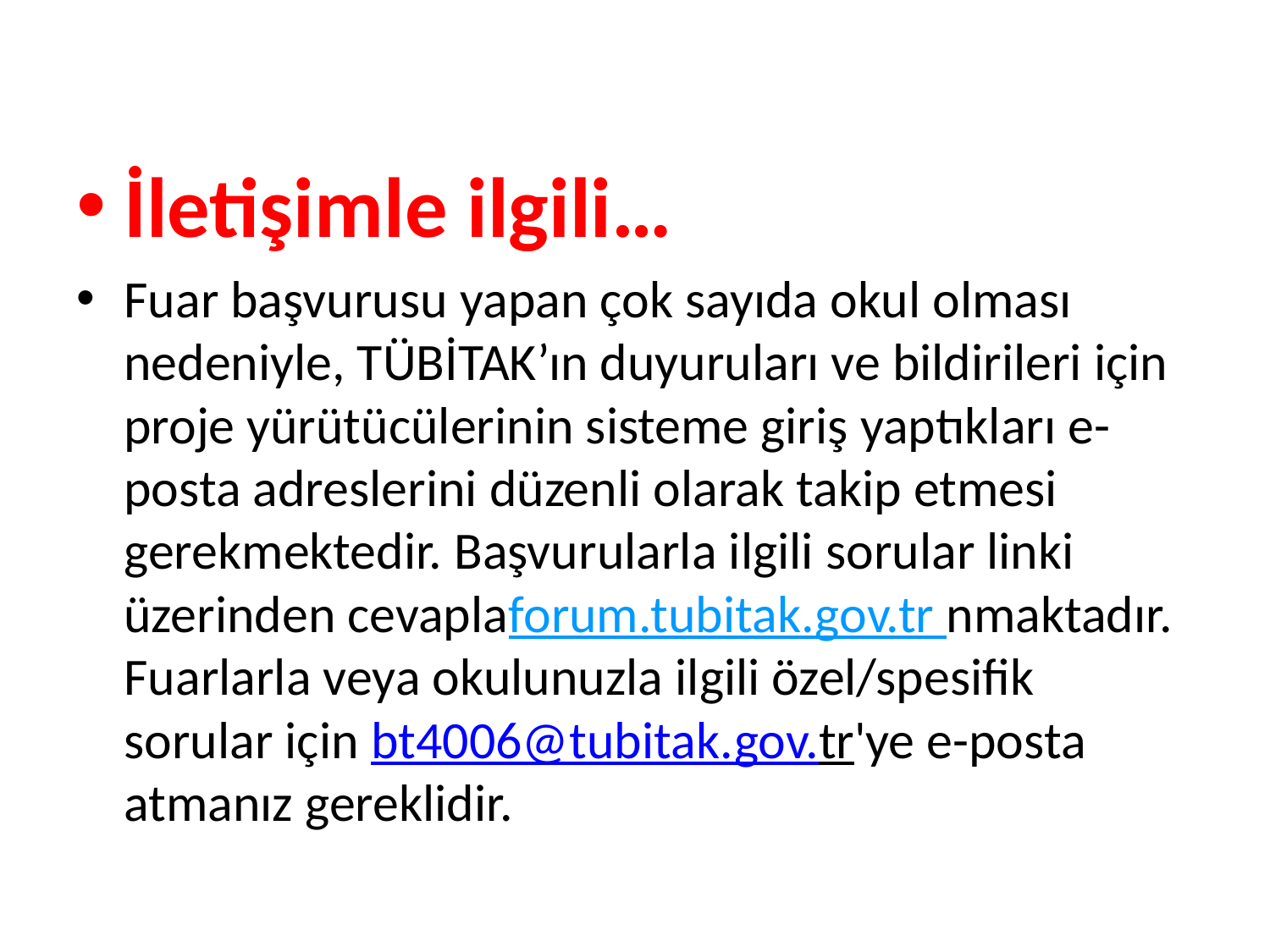

#
İletişimle ilgili…
Fuar başvurusu yapan çok sayıda okul olması nedeniyle, TÜBİTAK’ın duyuruları ve bildirileri için proje yürütücülerinin sisteme giriş yaptıkları e-posta adreslerini düzenli olarak takip etmesi gerekmektedir. Başvurularla ilgili sorular linki üzerinden cevaplaforum.tubitak.gov.tr nmaktadır. Fuarlarla veya okulunuzla ilgili özel/spesifik sorular için bt4006@tubitak.gov.tr'ye e-posta atmanız gereklidir.